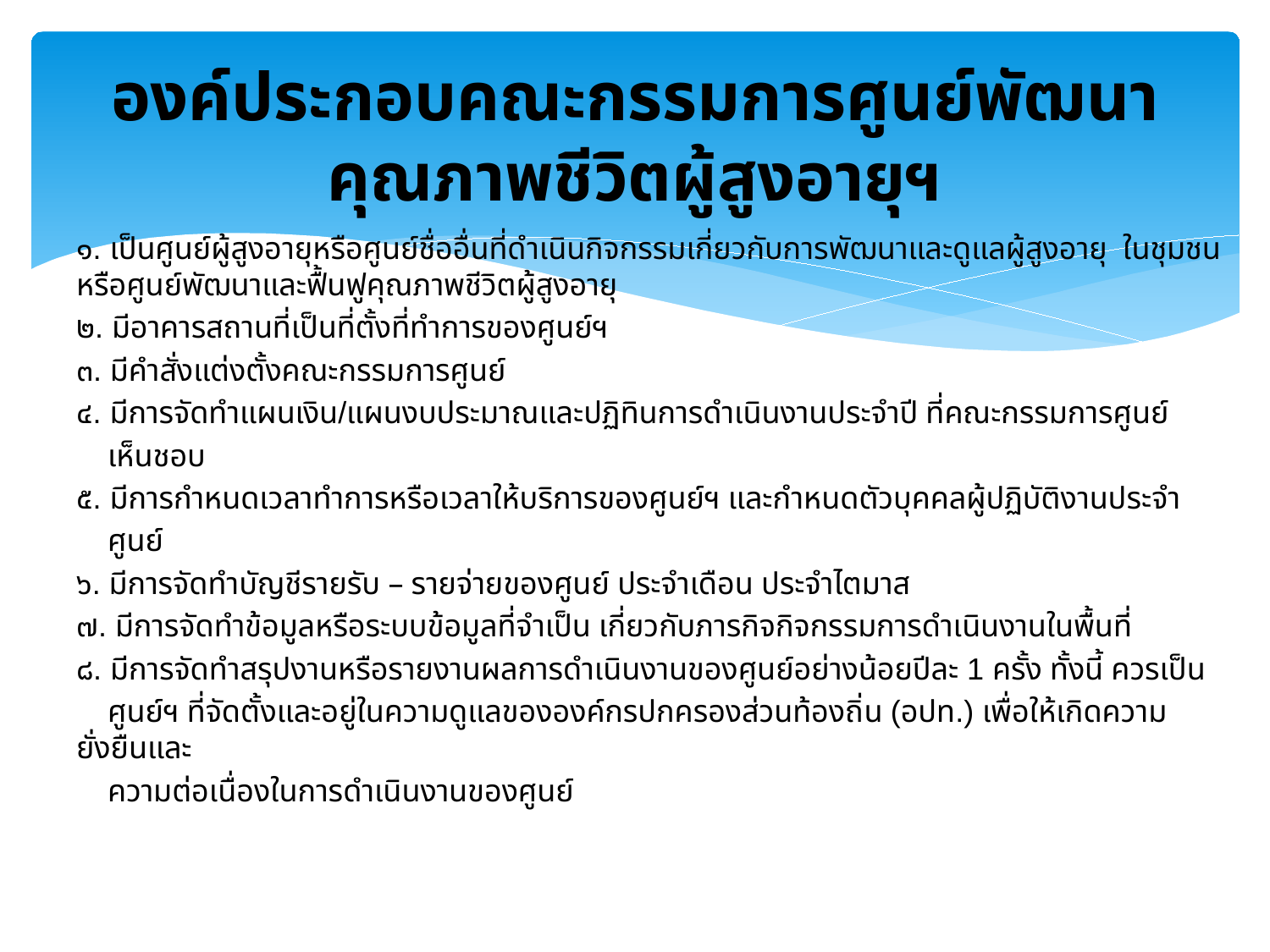

# องค์ประกอบคณะกรรมการศูนย์พัฒนาคุณภาพชีวิตผู้สูงอายุฯ
๑. เป็นศูนย์ผู้สูงอายุหรือศูนย์ชื่ออื่นที่ดำเนินกิจกรรมเกี่ยวกับการพัฒนาและดูแลผู้สูงอายุ  ในชุมชนหรือศูนย์พัฒนาและฟื้นฟูคุณภาพชีวิตผู้สูงอายุ
๒. มีอาคารสถานที่เป็นที่ตั้งที่ทำการของศูนย์ฯ
๓. มีคำสั่งแต่งตั้งคณะกรรมการศูนย์
๔. มีการจัดทำแผนเงิน/แผนงบประมาณและปฏิทินการดำเนินงานประจำปี ที่คณะกรรมการศูนย์
    เห็นชอบ
๕. มีการกำหนดเวลาทำการหรือเวลาให้บริการของศูนย์ฯ และกำหนดตัวบุคคลผู้ปฏิบัติงานประจำ
    ศูนย์
๖. มีการจัดทำบัญชีรายรับ – รายจ่ายของศูนย์ ประจำเดือน ประจำไตมาส
๗. มีการจัดทำข้อมูลหรือระบบข้อมูลที่จำเป็น เกี่ยวกับภารกิจกิจกรรมการดำเนินงานในพื้นที่
๘. มีการจัดทำสรุปงานหรือรายงานผลการดำเนินงานของศูนย์อย่างน้อยปีละ 1 ครั้ง ทั้งนี้ ควรเป็น
    ศูนย์ฯ ที่จัดตั้งและอยู่ในความดูแลขององค์กรปกครองส่วนท้องถิ่น (อปท.) เพื่อให้เกิดความยั่งยืนและ
    ความต่อเนื่องในการดำเนินงานของศูนย์